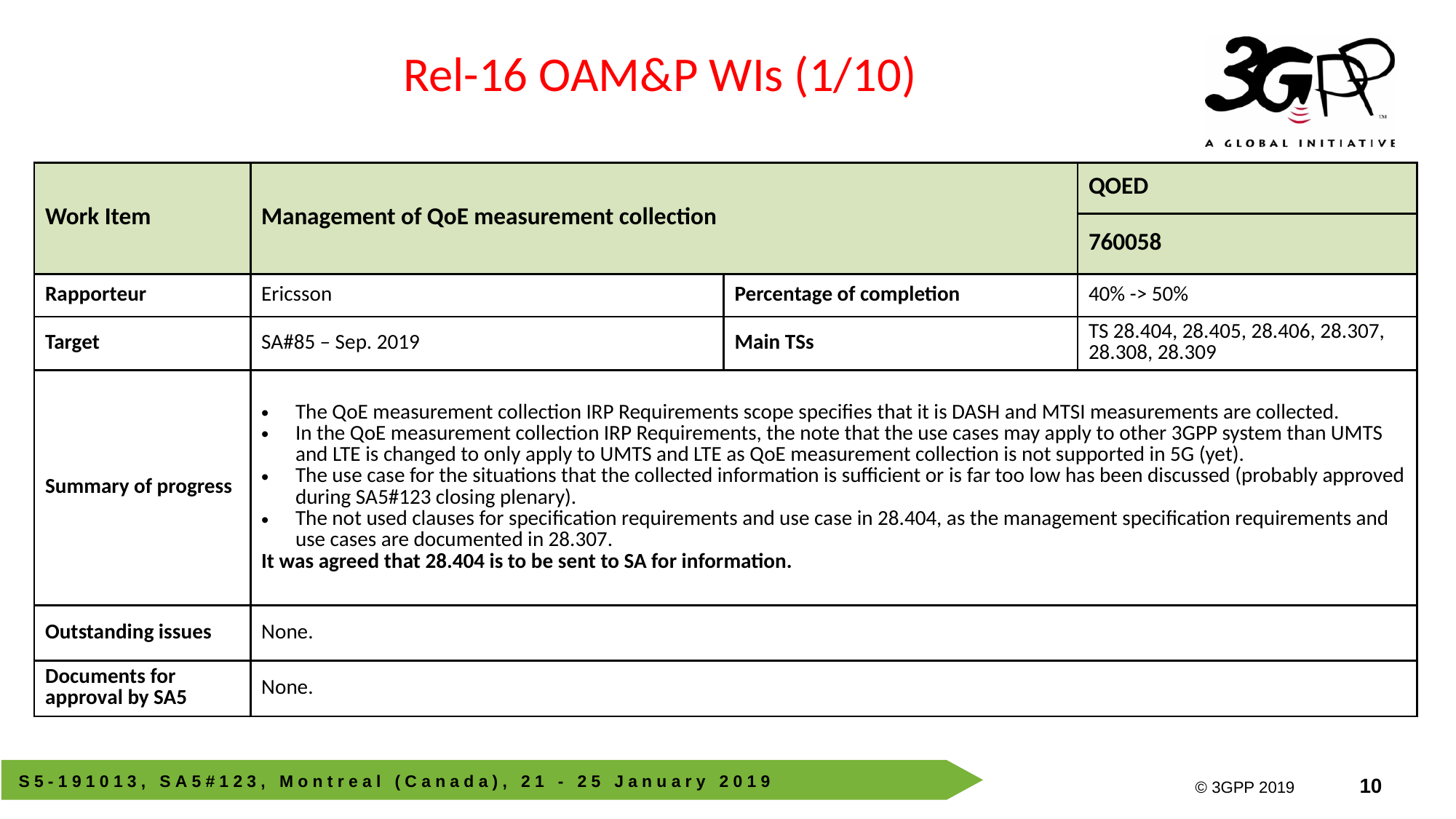

Rel-16 OAM&P WIs (1/10)
| Work Item | Management of QoE measurement collection |  | QOED |
| --- | --- | --- | --- |
|  |  |  | 760058 |
| Rapporteur | Ericsson | Percentage of completion | 40% -> 50% |
| Target | SA#85 – Sep. 2019 | Main TSs | TS 28.404, 28.405, 28.406, 28.307, 28.308, 28.309 |
| Summary of progress | The QoE measurement collection IRP Requirements scope specifies that it is DASH and MTSI measurements are collected. In the QoE measurement collection IRP Requirements, the note that the use cases may apply to other 3GPP system than UMTS and LTE is changed to only apply to UMTS and LTE as QoE measurement collection is not supported in 5G (yet). The use case for the situations that the collected information is sufficient or is far too low has been discussed (probably approved during SA5#123 closing plenary). The not used clauses for specification requirements and use case in 28.404, as the management specification requirements and use cases are documented in 28.307. It was agreed that 28.404 is to be sent to SA for information. |  |  |
| Outstanding issues | None. |  |  |
| Documents for approval by SA5 | None. |  |  |